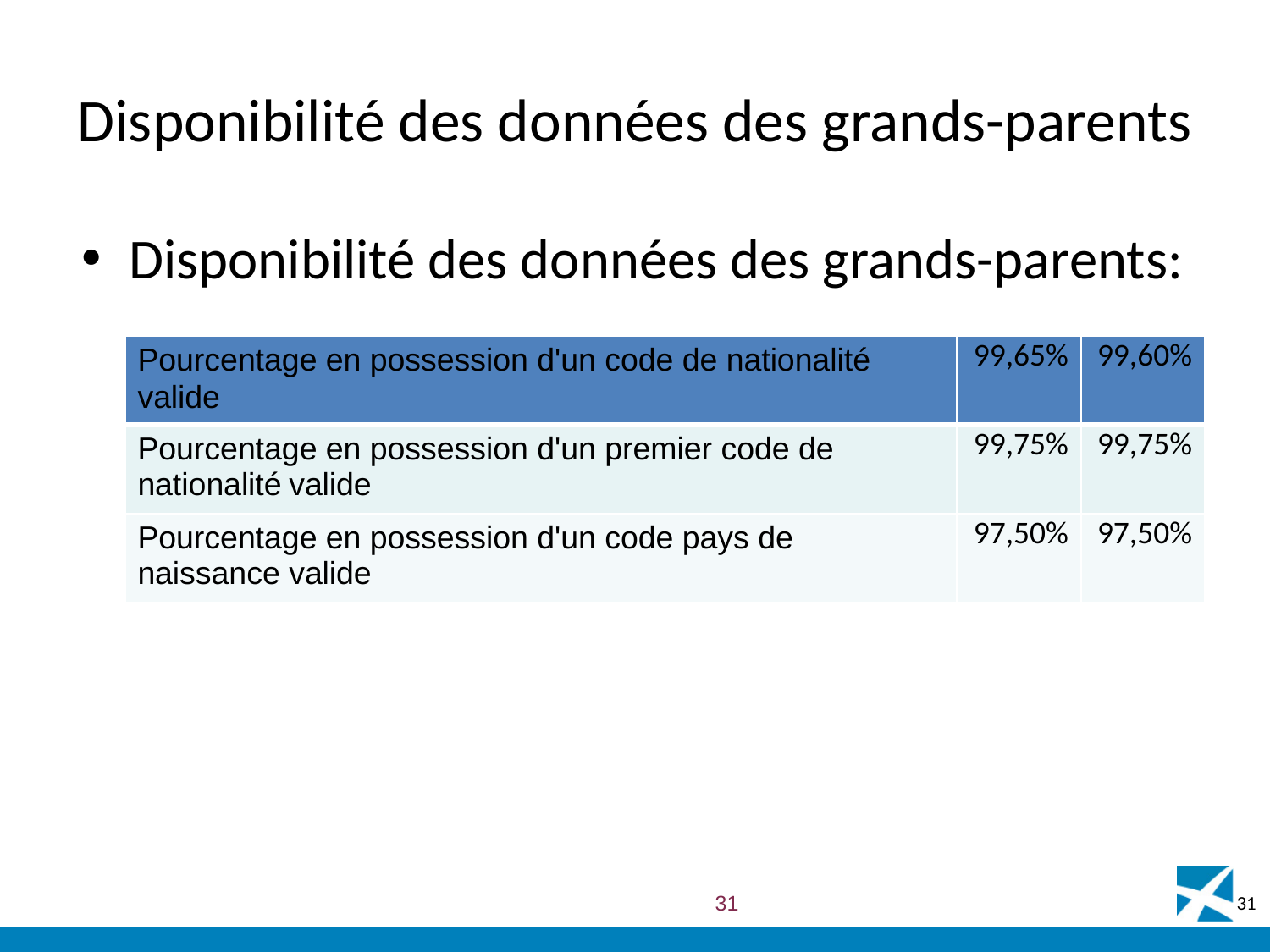

# Disponibilité des données des grands-parents
Disponibilité des données des grands-parents:

| Pourcentage en possession d'un code de nationalité valide | 99,65% | 99,60% |
| --- | --- | --- |
| Pourcentage en possession d'un premier code de nationalité valide | 99,75% | 99,75% |
| Pourcentage en possession d'un code pays de naissance valide | 97,50% | 97,50% |
31